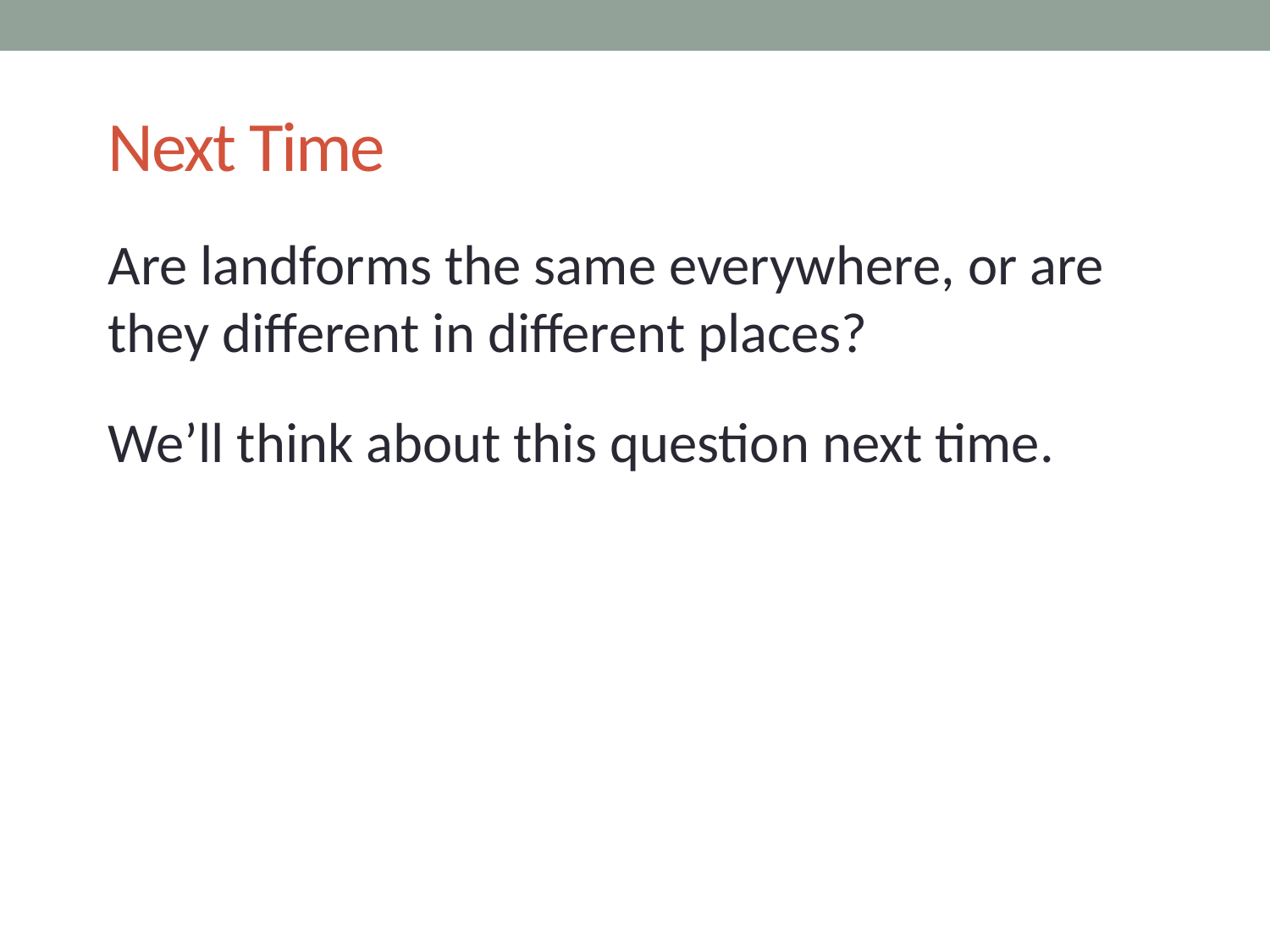

# Next Time
Are landforms the same everywhere, or are they different in different places?
We’ll think about this question next time.